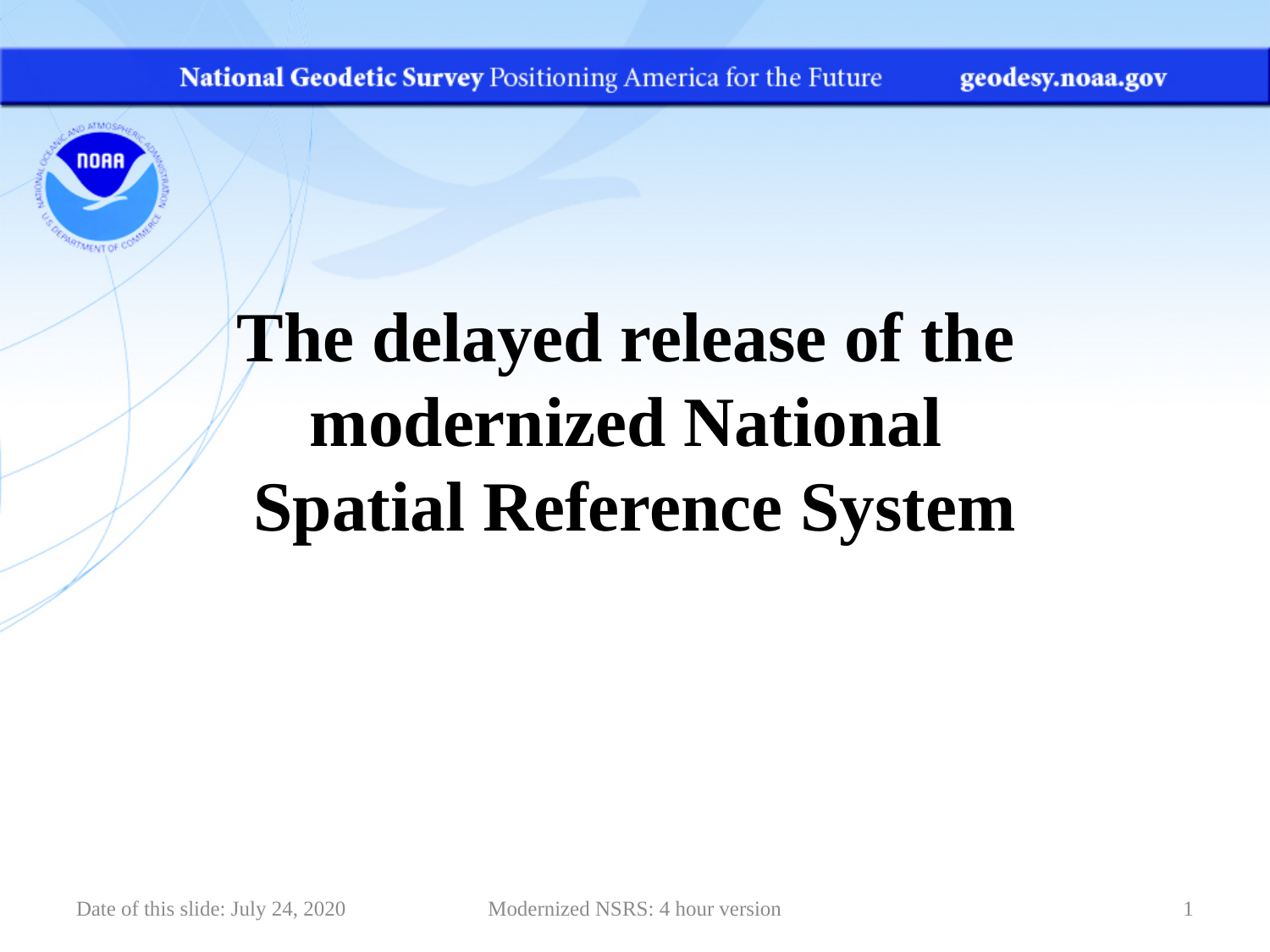

The delayed release of the  modernized National
Spatial Reference System
Date of this slide: July 24, 2020
Modernized NSRS: 4 hour version
1